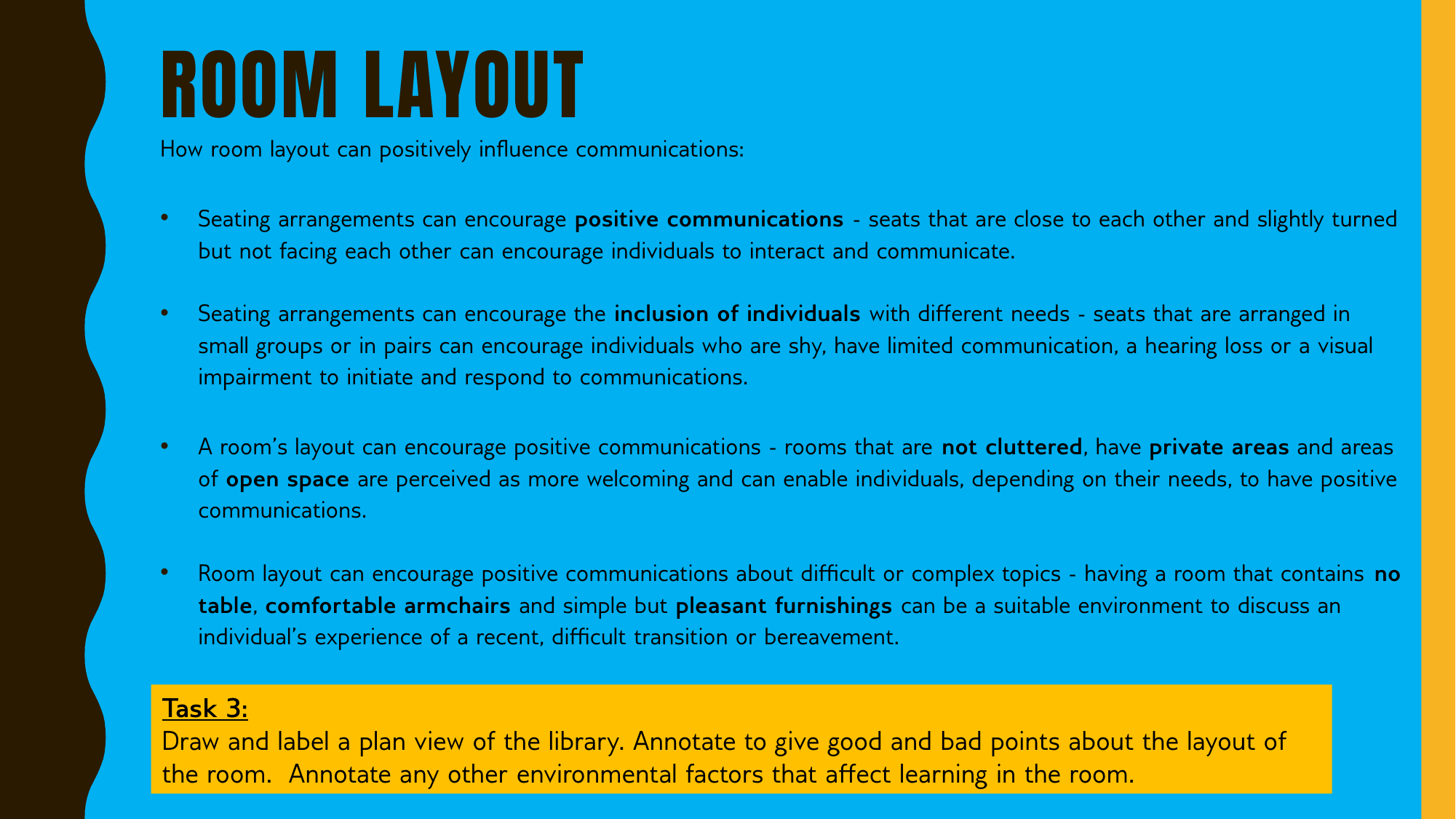

# Room layout
How room layout can positively influence communications:

Seating arrangements can encourage positive communications - seats that are close to each other and slightly turned but not facing each other can encourage individuals to interact and communicate.

Seating arrangements can encourage the inclusion of individuals with different needs - seats that are arranged in small groups or in pairs can encourage individuals who are shy, have limited communication, a hearing loss or a visual impairment to initiate and respond to communications.

A room’s layout can encourage positive communications - rooms that are not cluttered, have private areas and areas of open space are perceived as more welcoming and can enable individuals, depending on their needs, to have positive communications.

Room layout can encourage positive communications about difficult or complex topics - having a room that contains no table, comfortable armchairs and simple but pleasant furnishings can be a suitable environment to discuss an individual’s experience of a recent, difficult transition or bereavement.

Task 3:
Draw and label a plan view of the library. Annotate to give good and bad points about the layout of the room.  Annotate any other environmental factors that affect learning in the room.